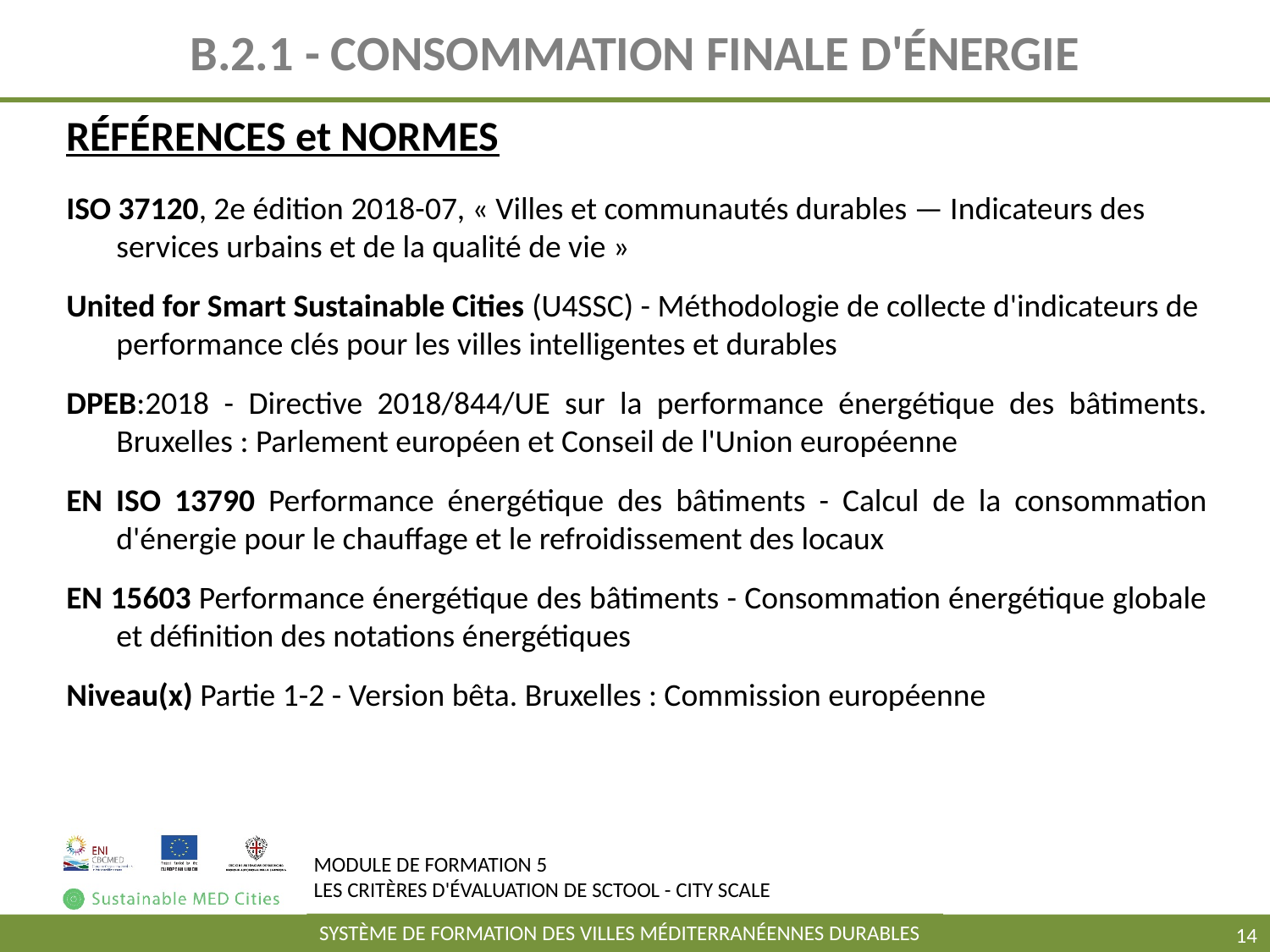

# B.2.1 - CONSOMMATION FINALE D'ÉNERGIE
RÉFÉRENCES et NORMES
ISO 37120, 2e édition 2018-07, « Villes et communautés durables — Indicateurs des services urbains et de la qualité de vie »
United for Smart Sustainable Cities (U4SSC) - Méthodologie de collecte d'indicateurs de performance clés pour les villes intelligentes et durables
DPEB:2018 - Directive 2018/844/UE sur la performance énergétique des bâtiments. Bruxelles : Parlement européen et Conseil de l'Union européenne
EN ISO 13790 Performance énergétique des bâtiments - Calcul de la consommation d'énergie pour le chauffage et le refroidissement des locaux
EN 15603 Performance énergétique des bâtiments - Consommation énergétique globale et définition des notations énergétiques
Niveau(x) Partie 1-2 - Version bêta. Bruxelles : Commission européenne
14
SYSTÈME DE FORMATION DES VILLES MÉDITERRANÉENNES DURABLES